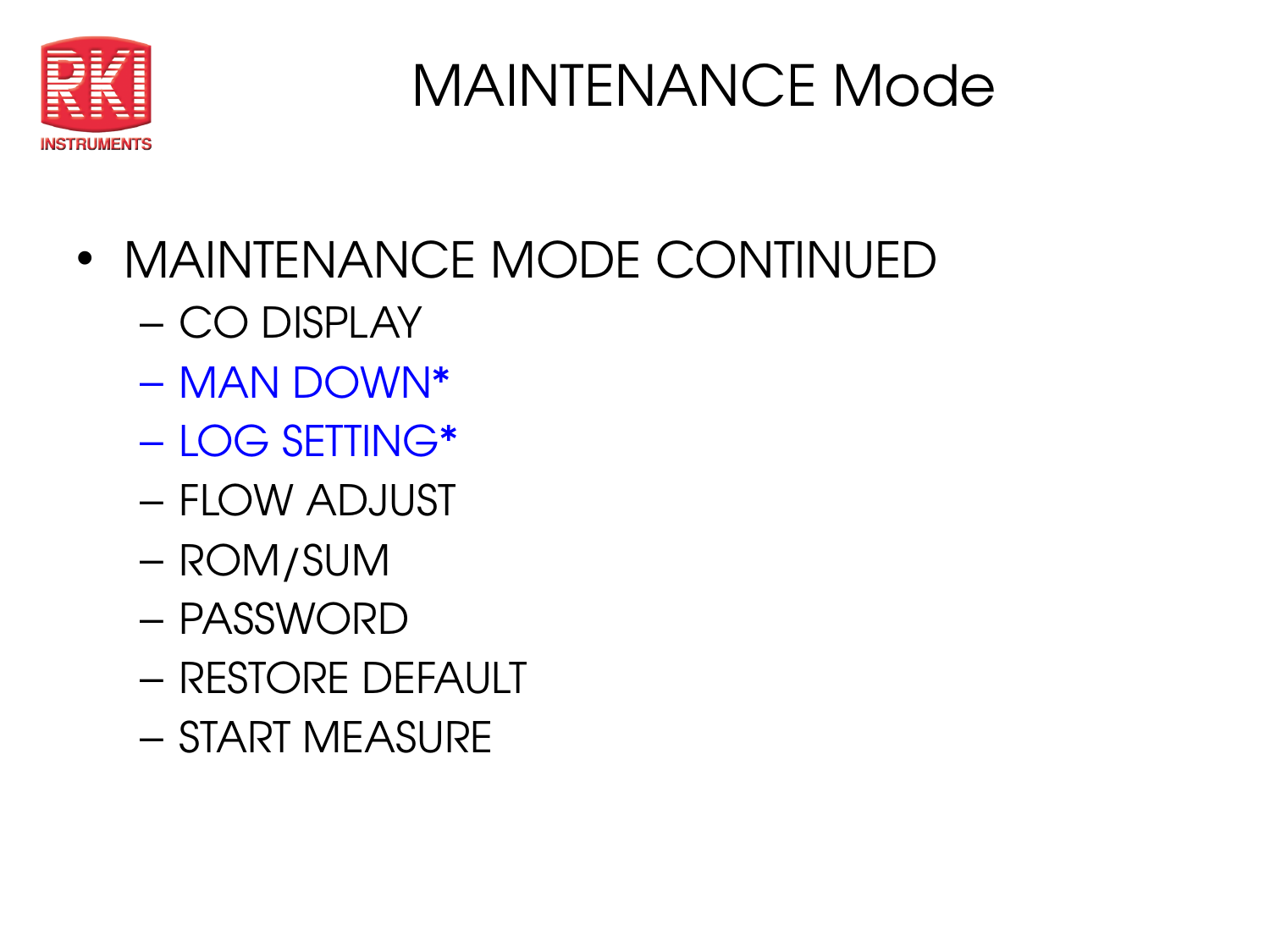

# MAINTENANCE Mode
MAINTENANCE MODE CONTINUED
CO DISPLAY
MAN DOWN*
LOG SETTING*
FLOW ADJUST
ROM/SUM
PASSWORD
RESTORE DEFAULT
START MEASURE